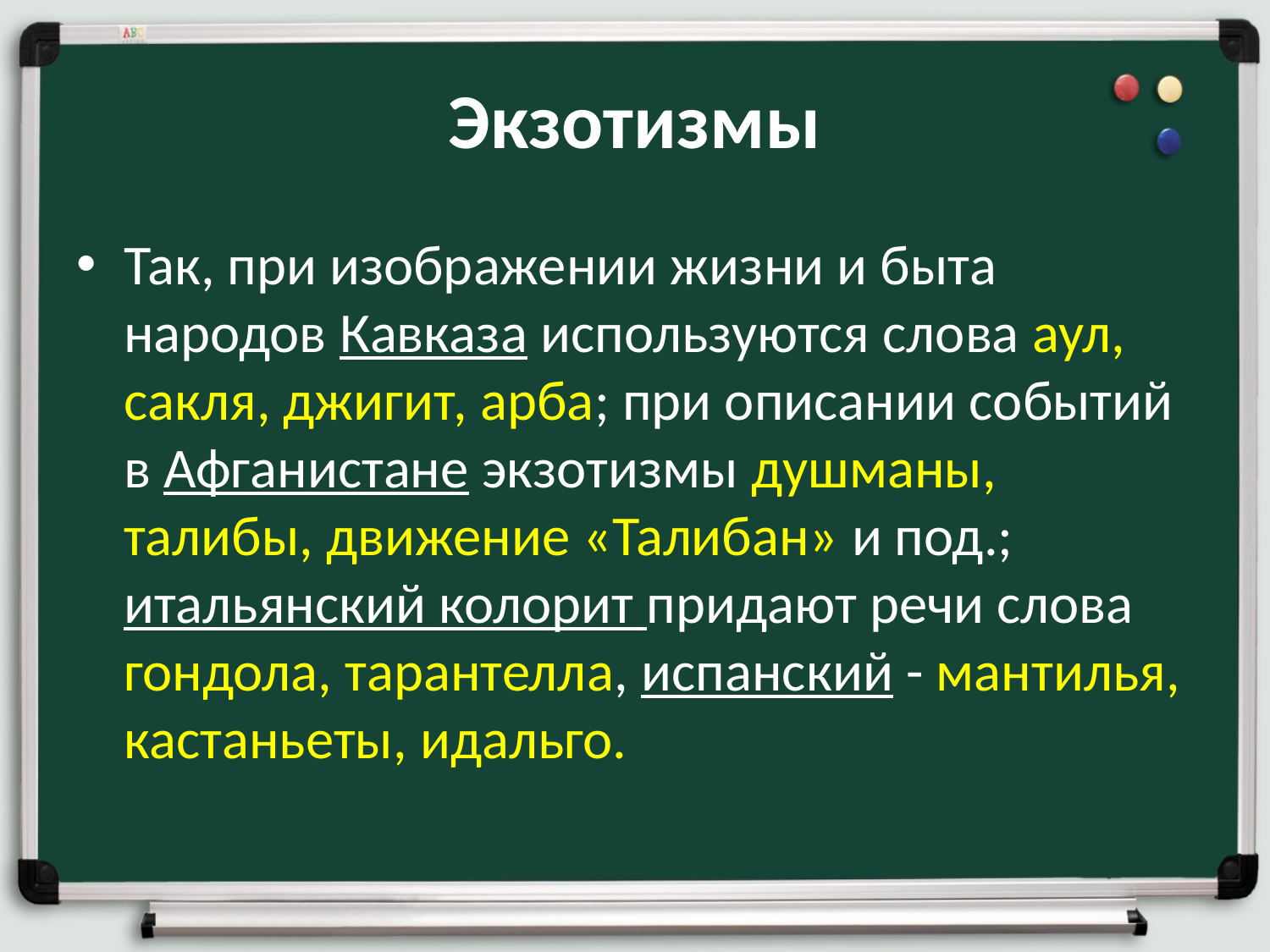

# Экзотизмы
Так, при изображении жизни и быта народов Кавказа используются слова аул, сакля, джигит, арба; при описании событий в Афганистане экзотизмы душманы, талибы, движение «Талибан» и под.; итальянский колорит придают речи слова гондола, тарантелла, испанский - мантилья, кастаньеты, идальго.